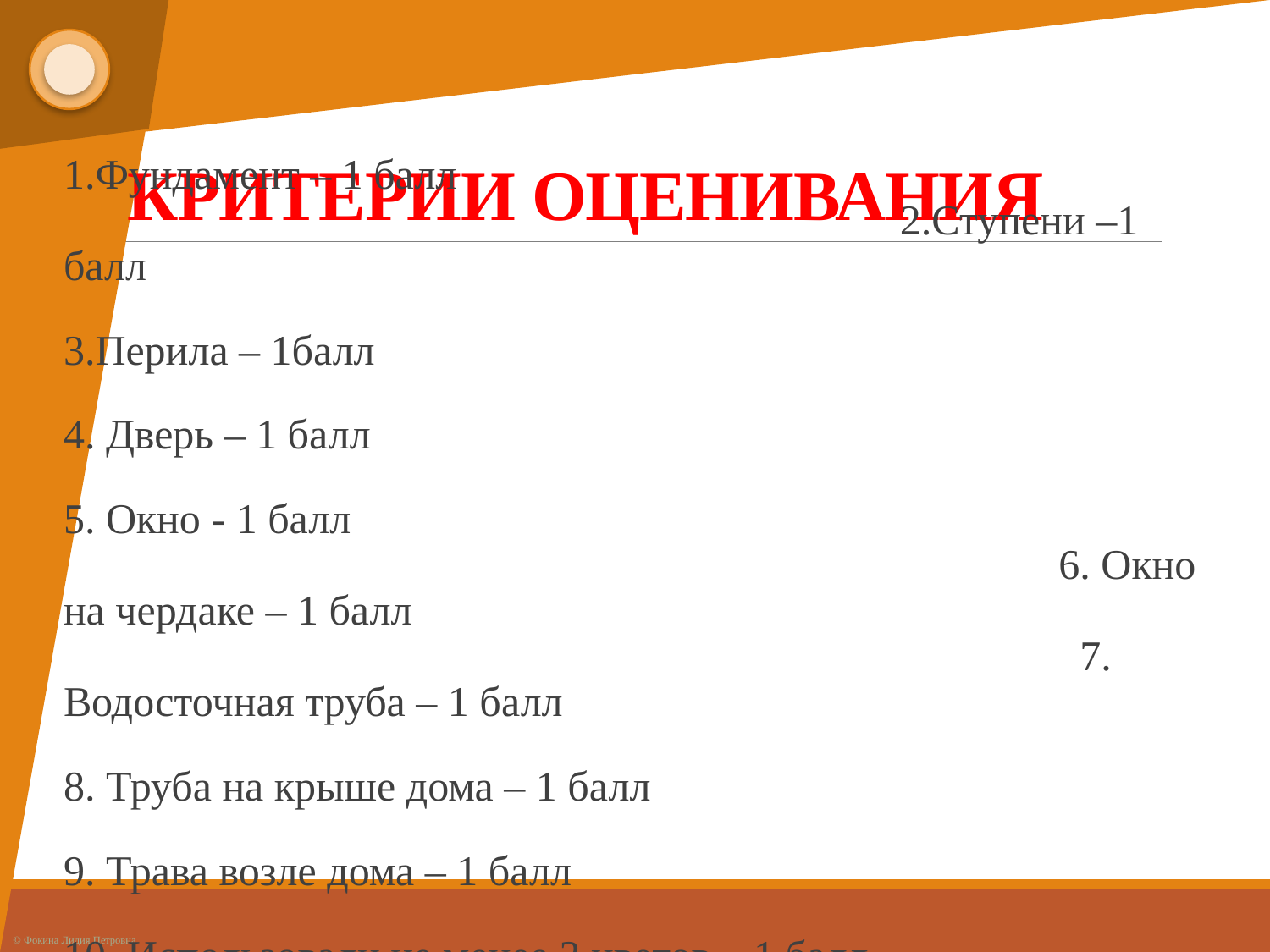

# КРИТЕРИИ ОЦЕНИВАНИЯ
1.Фундамент – 1 балл                                                                                                                                                      2.Ступени –1 балл
3.Перила – 1балл
4. Дверь – 1 балл
5. Окно - 1 балл                                                                                                                                                                               6. Окно на чердаке – 1 балл                                                                                                                                                                            7. Водосточная труба – 1 балл
8. Труба на крыше дома – 1 балл
9. Трава возле дома – 1 балл
10. Использовали не менее 3 цветов – 1 балл
Вывод: По критериям оценивать легче!!!